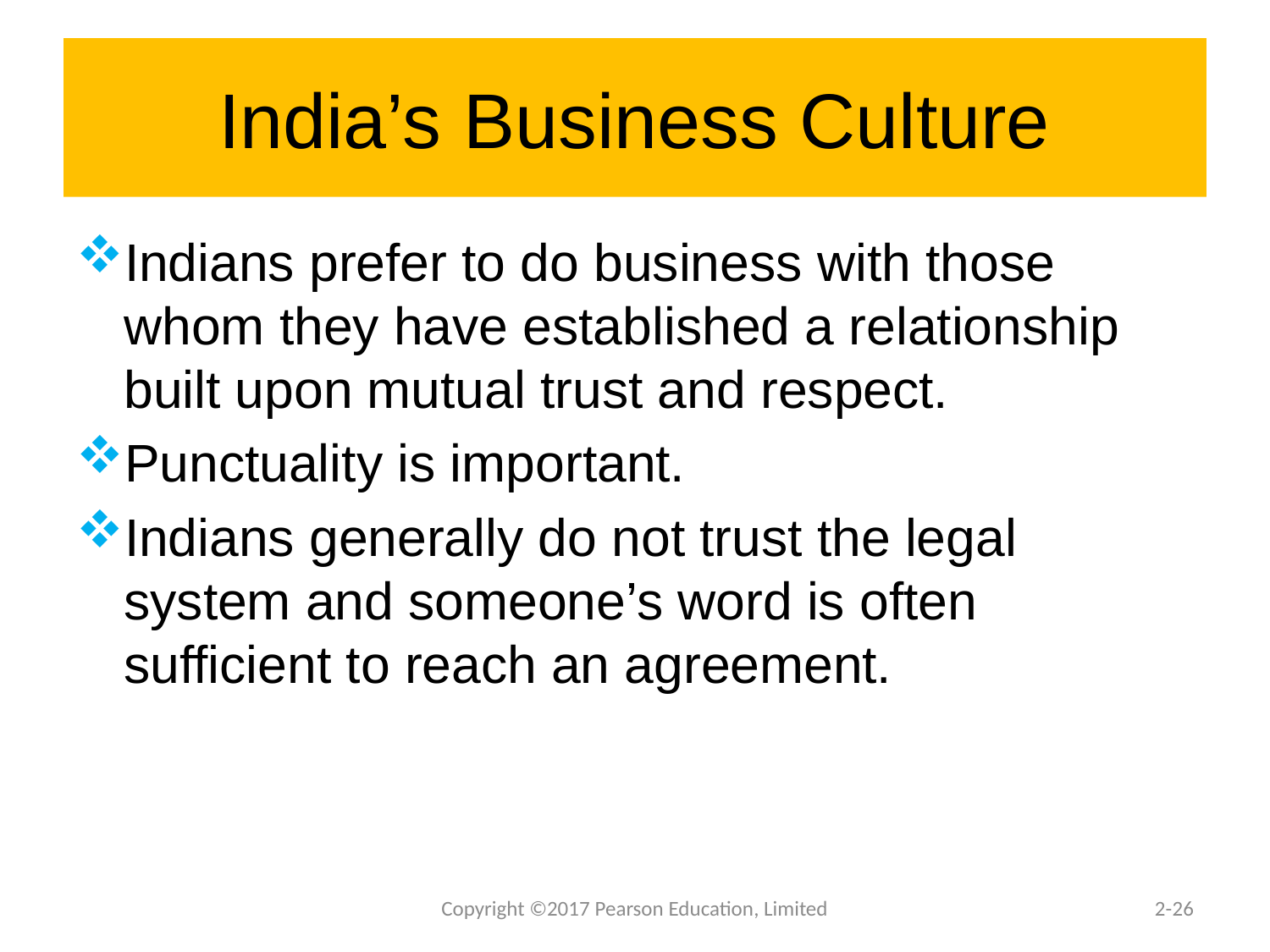

# India’s Business Culture
Indians prefer to do business with those whom they have established a relationship built upon mutual trust and respect.
Punctuality is important.
Indians generally do not trust the legal system and someone’s word is often sufficient to reach an agreement.
Copyright ©2017 Pearson Education, Limited
2-26